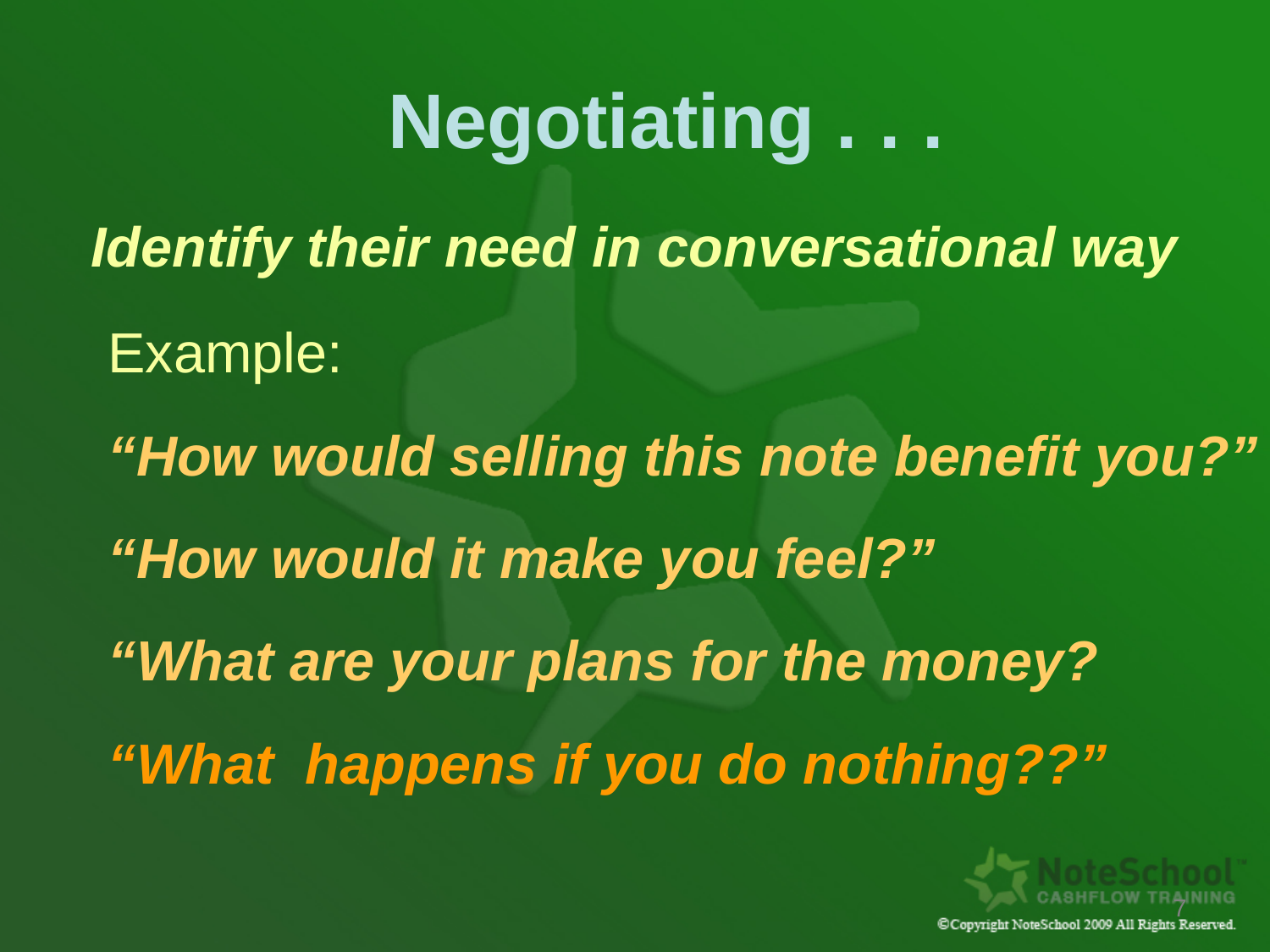

# Negotiating . . .
Identify their need in conversational way
Example:
“How would selling this note benefit you?”
“How would it make you feel?”
“What are your plans for the money?
“What  happens if you do nothing??”